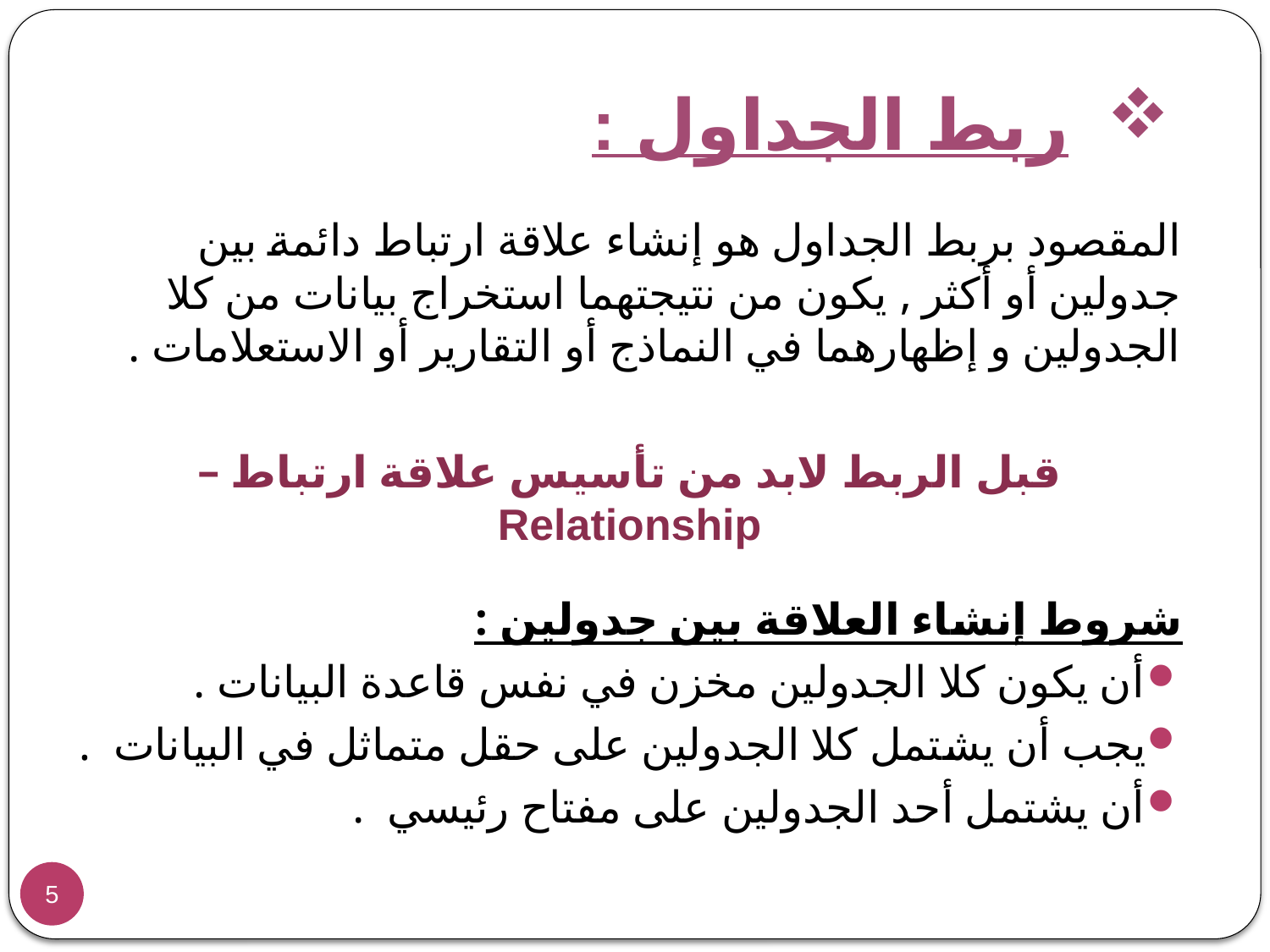

# ربط الجداول :
المقصود بربط الجداول هو إنشاء علاقة ارتباط دائمة بين جدولين أو أكثر , يكون من نتيجتهما استخراج بيانات من كلا الجدولين و إظهارهما في النماذج أو التقارير أو الاستعلامات .

قبل الربط لابد من تأسيس علاقة ارتباط – Relationship

شروط إنشاء العلاقة بين جدولين :
أن يكون كلا الجدولين مخزن في نفس قاعدة البيانات .
يجب أن يشتمل كلا الجدولين على حقل متماثل في البيانات  .
أن يشتمل أحد الجدولين على مفتاح رئيسي  .

5